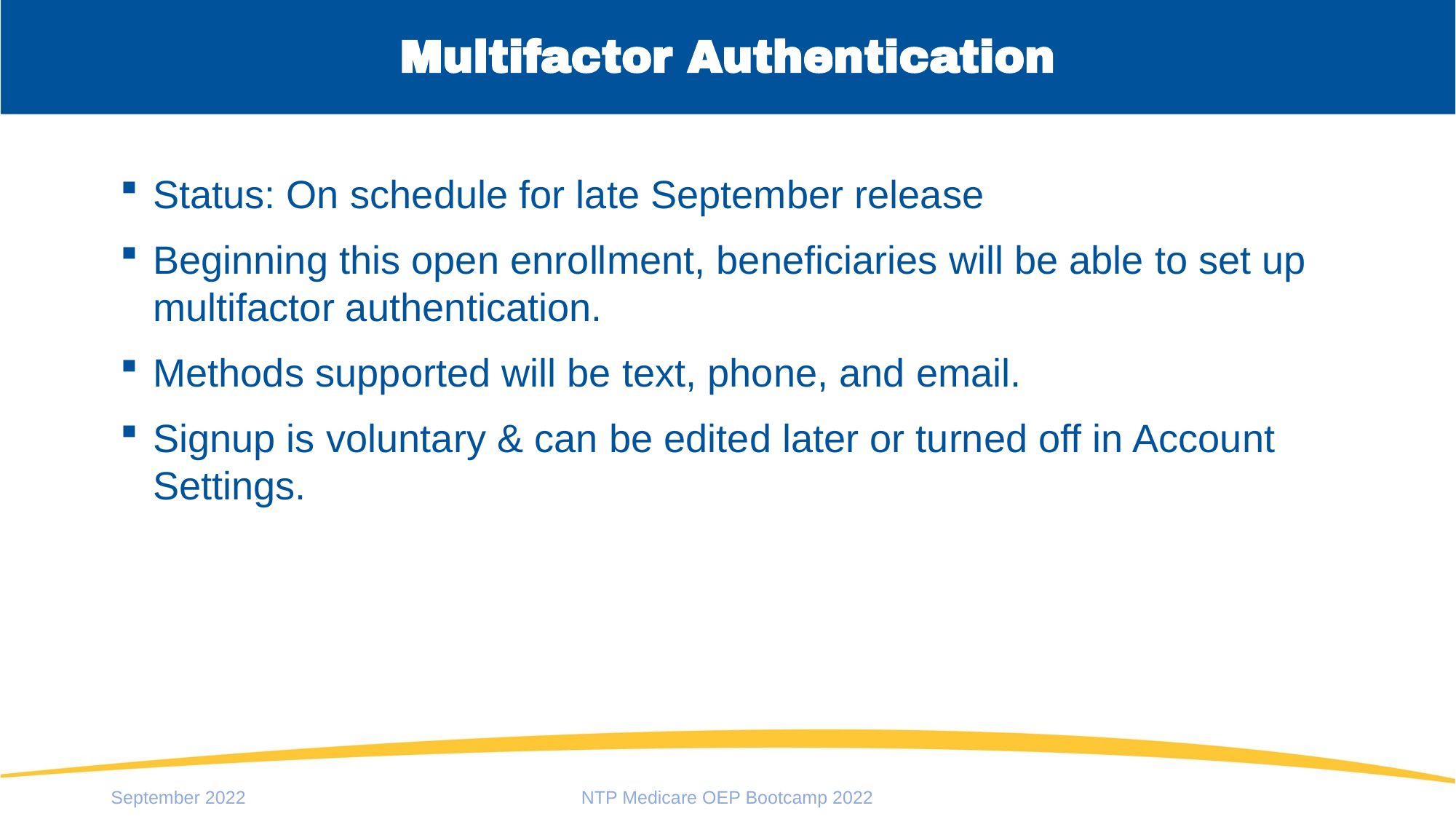

# Multifactor Authentication
Status: On schedule for late September release
Beginning this open enrollment, beneficiaries will be able to set up multifactor authentication.
Methods supported will be text, phone, and email.
Signup is voluntary & can be edited later or turned off in Account Settings.

September 2022
NTP Medicare OEP Bootcamp 2022